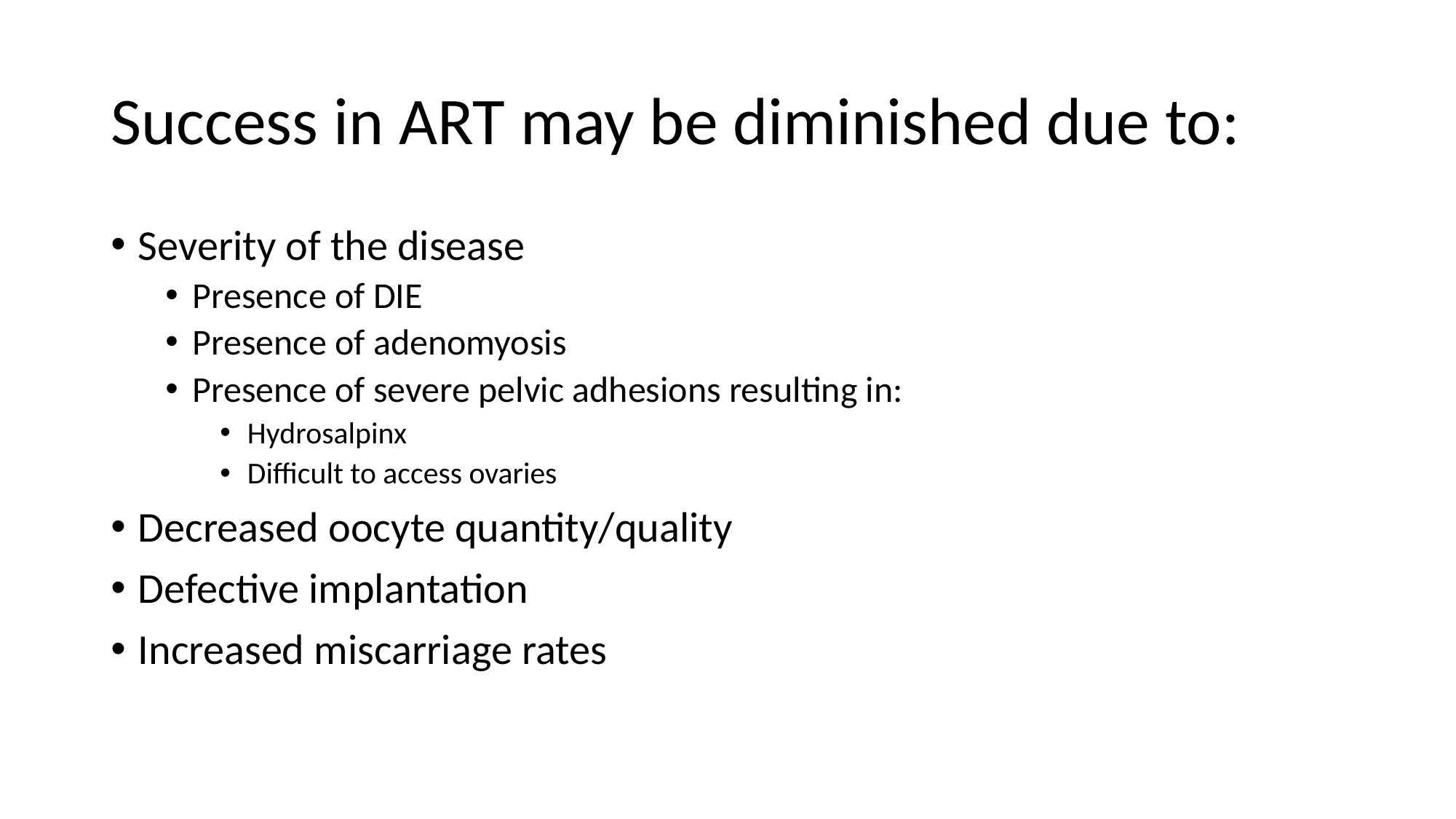

# Success in ART may be diminished due to:
Severity of the disease
Presence of DIE
Presence of adenomyosis
Presence of severe pelvic adhesions resulting in:
Hydrosalpinx
Difficult to access ovaries
Decreased oocyte quantity/quality
Defective implantation
Increased miscarriage rates